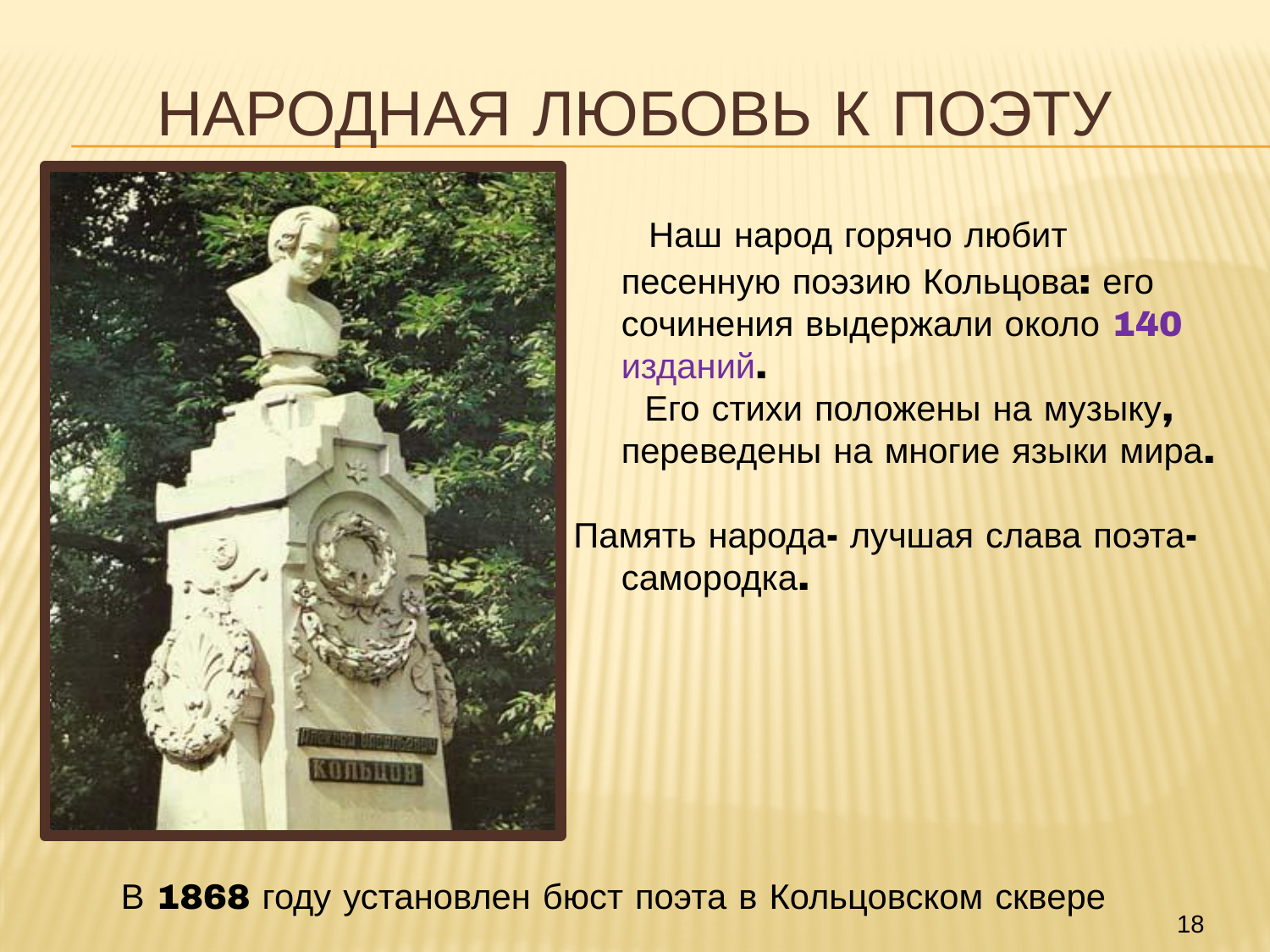

# Народная любовь к поэту

     Наш народ горячо любит песенную поэзию Кольцова: его сочинения выдержали около 140 изданий.
      Его стихи положены на музыку, переведены на многие языки мира.
Память народа- лучшая слава поэта- самородка.
В 1868 году установлен бюст поэта в Кольцовском сквере
18